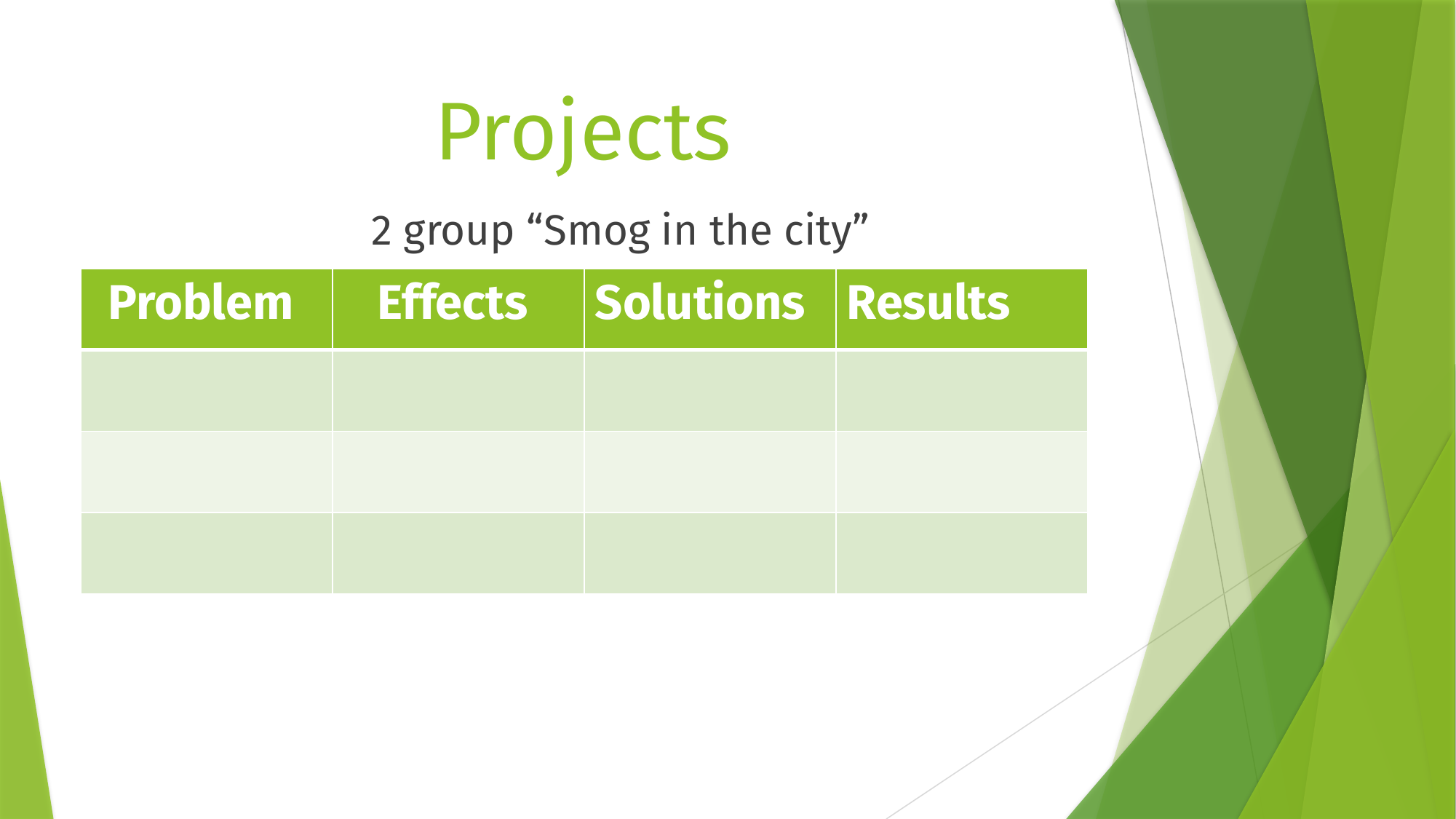

# Projects
2 group “Smog in the city”

| Problem | Effects | Solutions | Results |
| --- | --- | --- | --- |
|  |  |  |  |
|  |  |  |  |
|  |  |  |  |